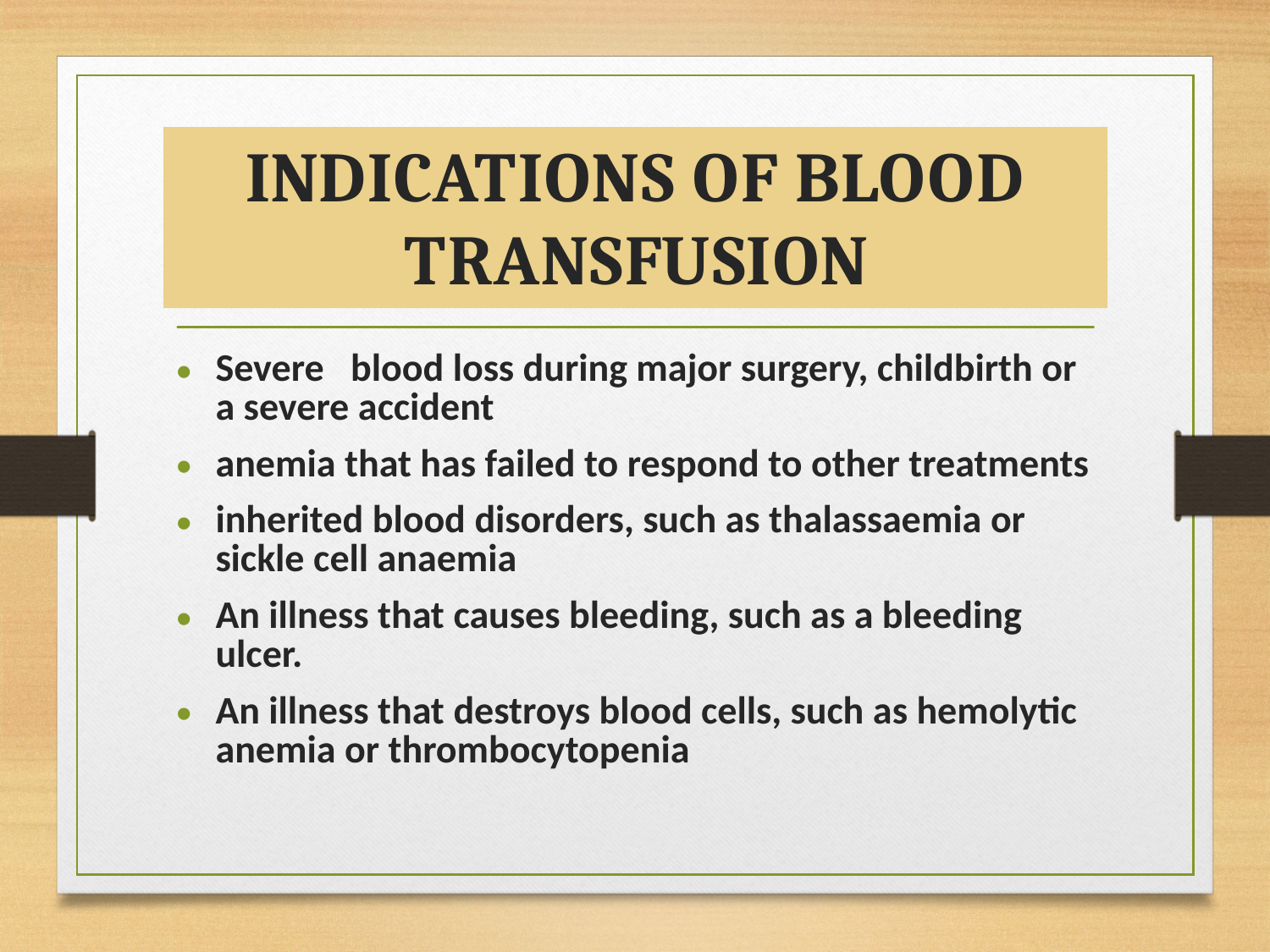

# INDICATIONS OF BLOOD TRANSFUSION
Severe   blood loss during major surgery, childbirth or a severe accident
anemia that has failed to respond to other treatments
inherited blood disorders, such as thalassaemia or sickle cell anaemia
An illness that causes bleeding, such as a bleeding ulcer.
An illness that destroys blood cells, such as hemolytic anemia or thrombocytopenia